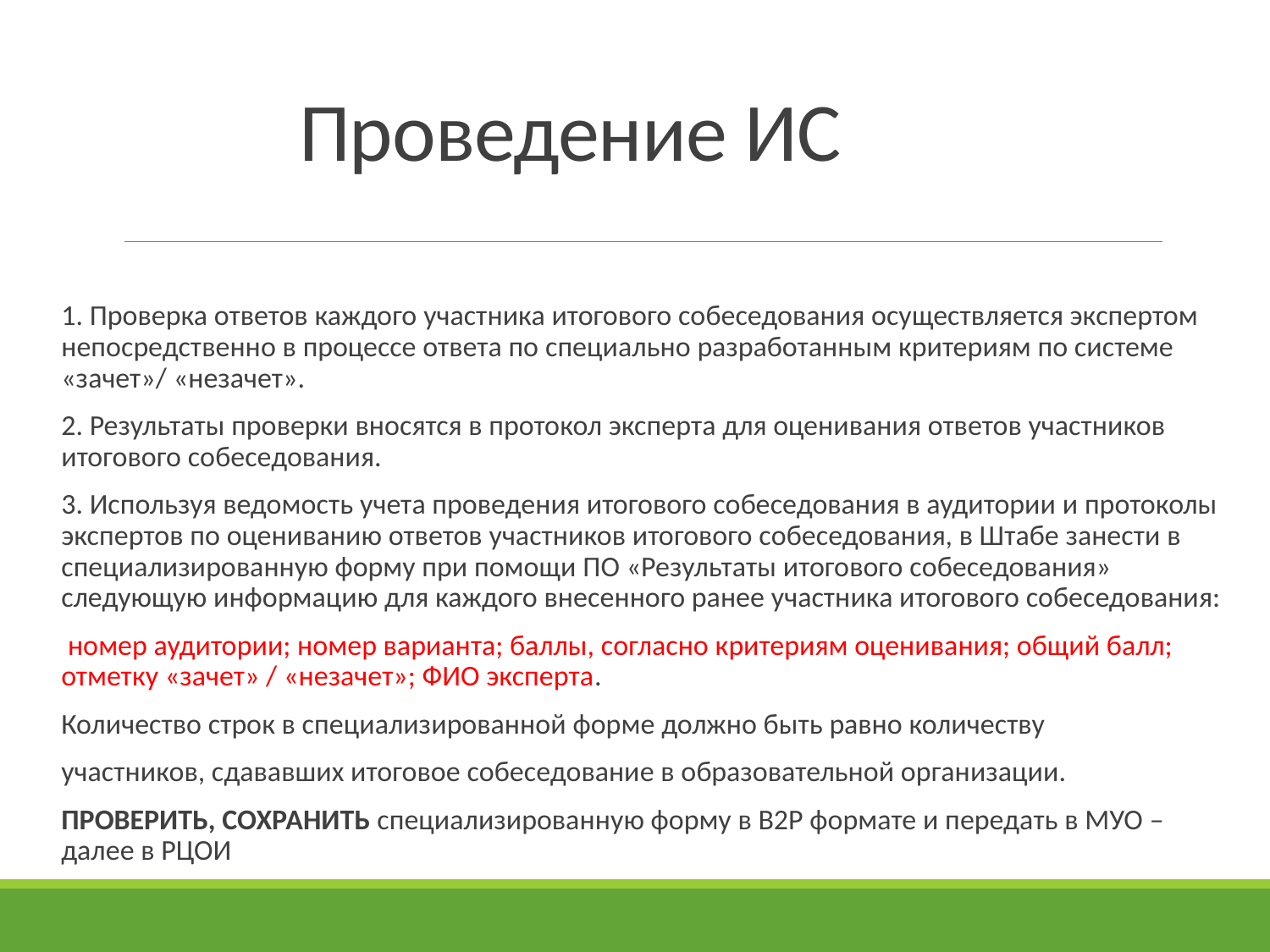

# Проведение ИС
1. Проверка ответов каждого участника итогового собеседования осуществляется экспертом непосредственно в процессе ответа по специально разработанным критериям по системе «зачет»/ «незачет».
2. Результаты проверки вносятся в протокол эксперта для оценивания ответов участников итогового собеседования.
3. Используя ведомость учета проведения итогового собеседования в аудитории и протоколы экспертов по оцениванию ответов участников итогового собеседования, в Штабе занести в специализированную форму при помощи ПО «Результаты итогового собеседования» следующую информацию для каждого внесенного ранее участника итогового собеседования:
 номер аудитории; номер варианта; баллы, согласно критериям оценивания; общий балл; отметку «зачет» / «незачет»; ФИО эксперта.
Количество строк в специализированной форме должно быть равно количеству
участников, сдававших итоговое собеседование в образовательной организации.
ПРОВЕРИТЬ, СОХРАНИТЬ специализированную форму в B2P формате и передать в МУО – далее в РЦОИ